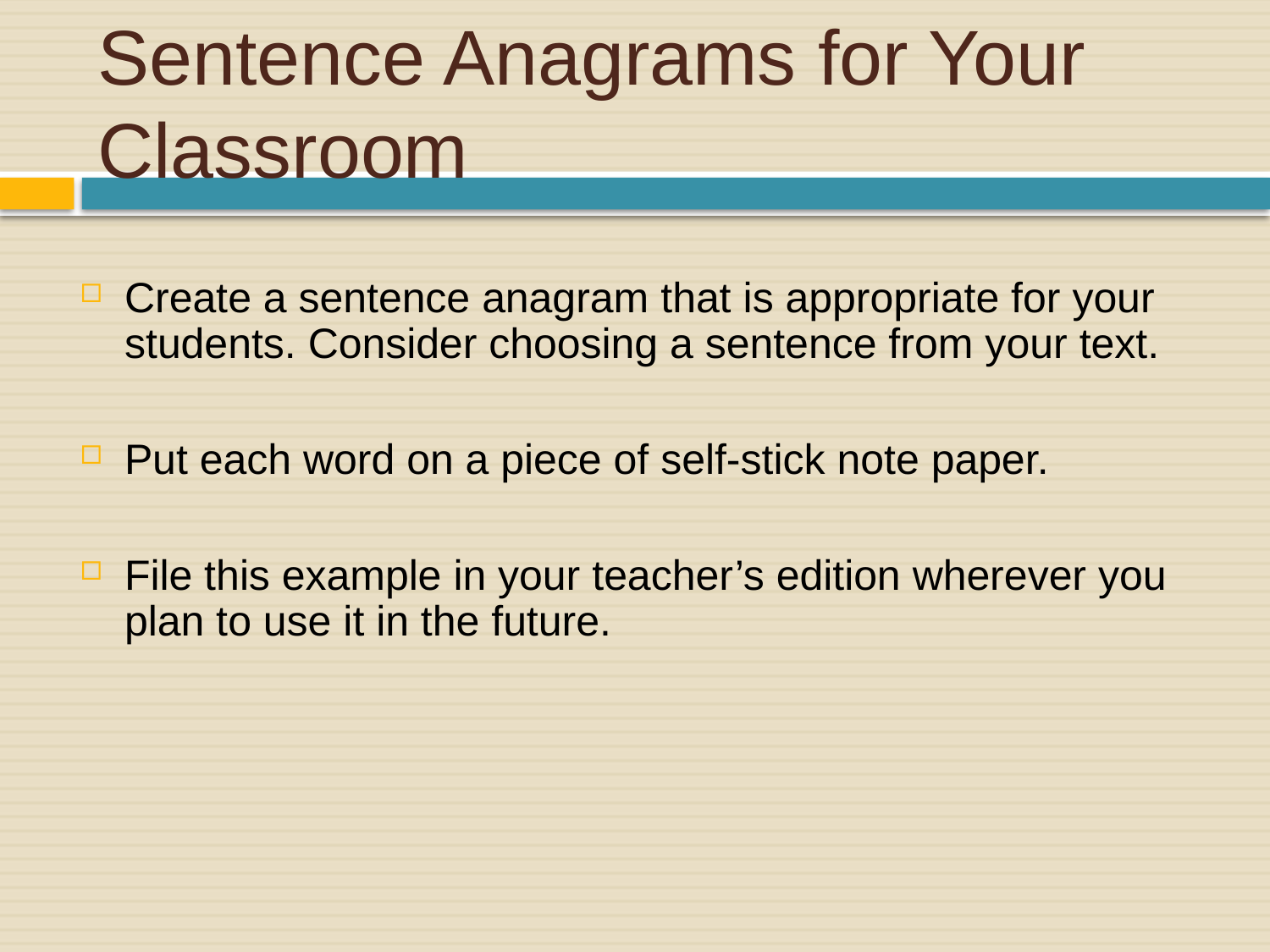

# Sentence Anagrams for Your Classroom
Create a sentence anagram that is appropriate for your students. Consider choosing a sentence from your text.

Put each word on a piece of self-stick note paper.

File this example in your teacher’s edition wherever you plan to use it in the future.